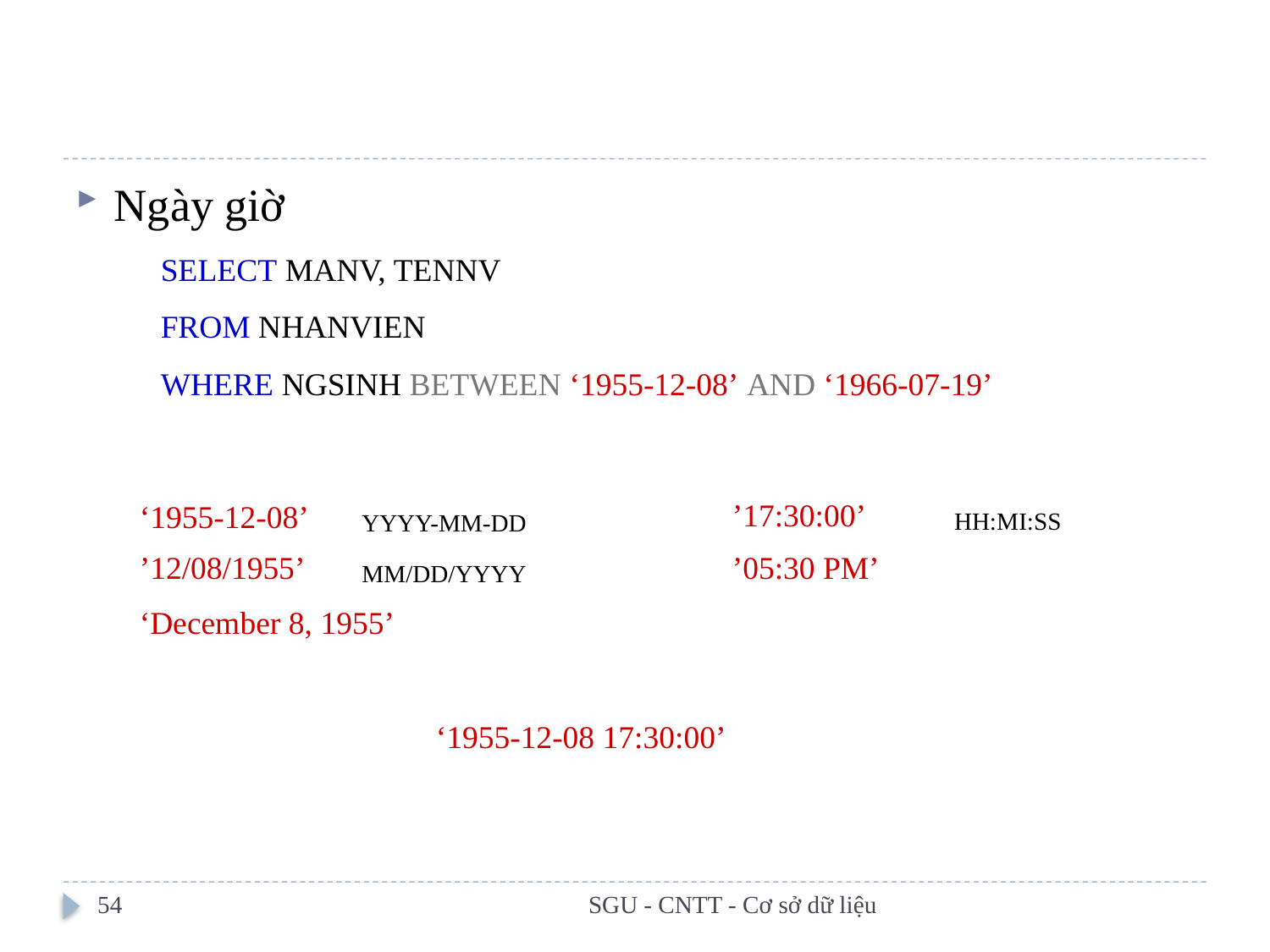

#
Ngày giờ

SELECT MANV, TENNV
FROM NHANVIEN
WHERE NGSINH BETWEEN ‘1955-12-08’ AND ‘1966-07-19’
’17:30:00’
HH:MI:SS
’05:30 PM’
‘1955-12-08’
YYYY-MM-DD
’12/08/1955’
MM/DD/YYYY
‘December 8, 1955’
‘1955-12-08 17:30:00’
54
SGU - CNTT - Cơ sở dữ liệu